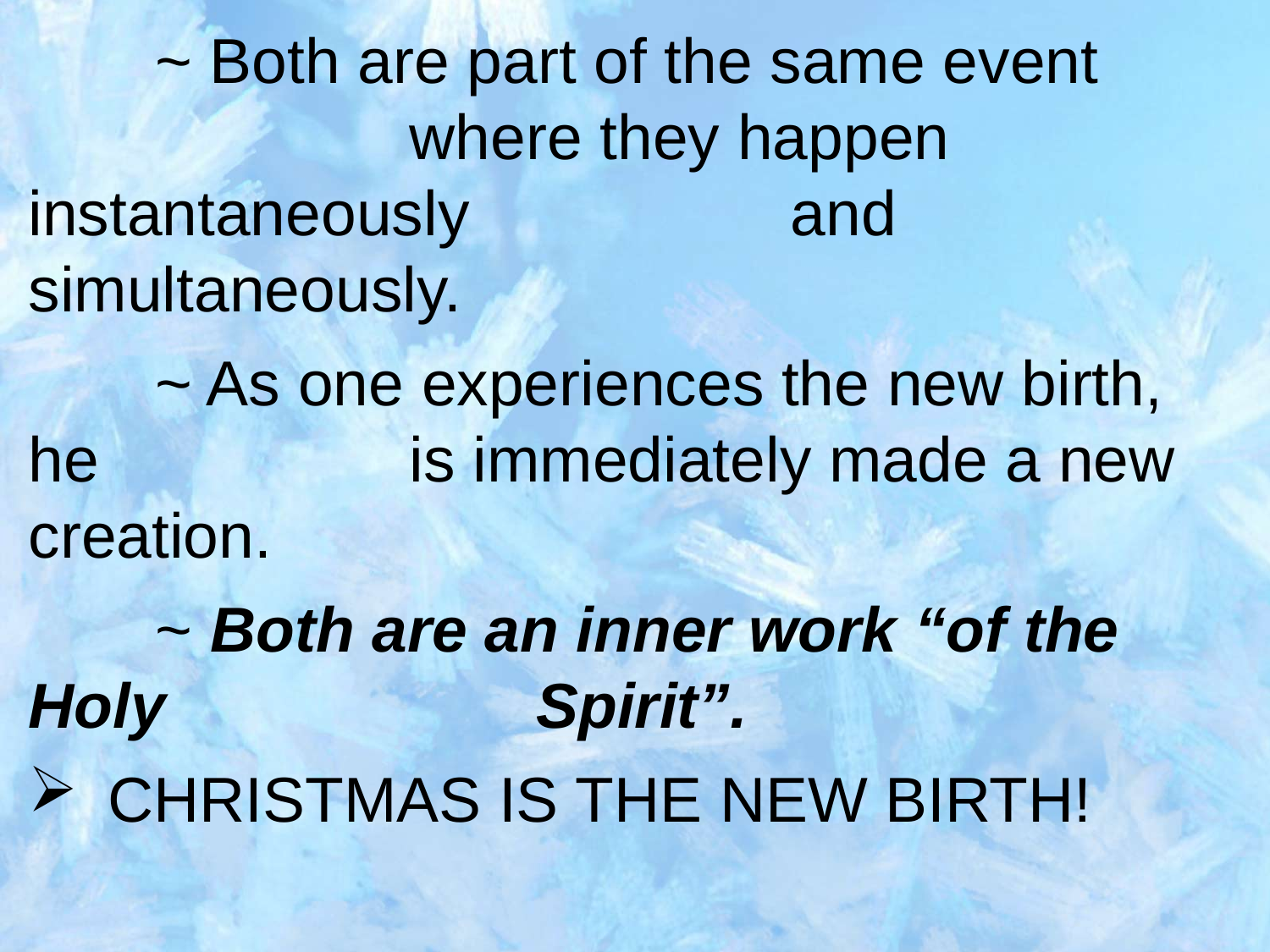

~ Both are part of the same event 				where they happen instantaneously 			and simultaneously.
	~ As one experiences the new birth, he 			is immediately made a new creation.
	~ Both are an inner work “of the Holy 			Spirit”.
CHRISTMAS IS THE NEW BIRTH!